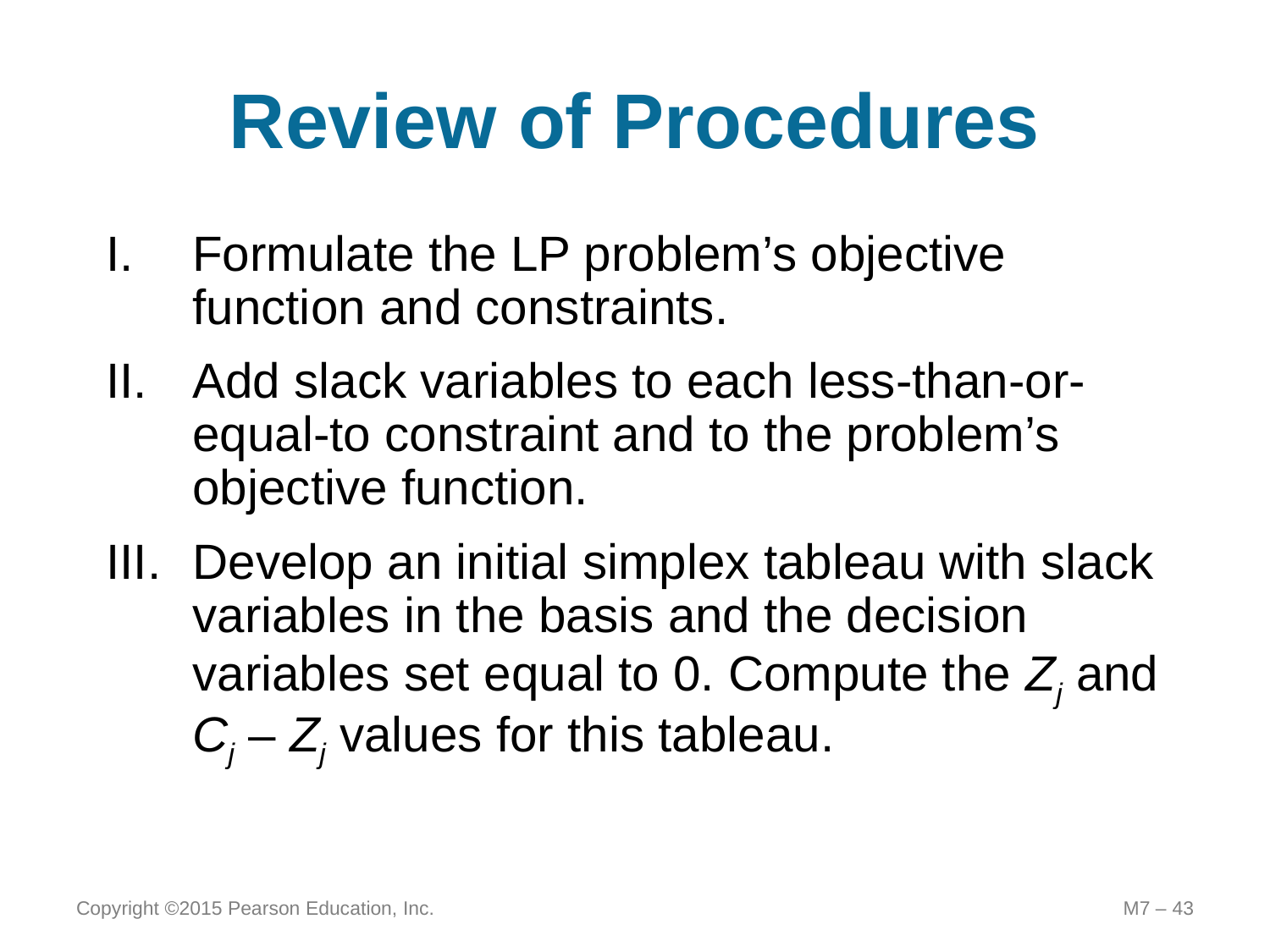

# Review of Procedures
I.	Formulate the LP problem’s objective function and constraints.
II.	Add slack variables to each less-than-or-equal-to constraint and to the problem’s objective function.
III.	Develop an initial simplex tableau with slack variables in the basis and the decision variables set equal to 0. Compute the Zj and Cj – Zj values for this tableau.

Copyright ©2015 Pearson Education, Inc.
M7 – 43